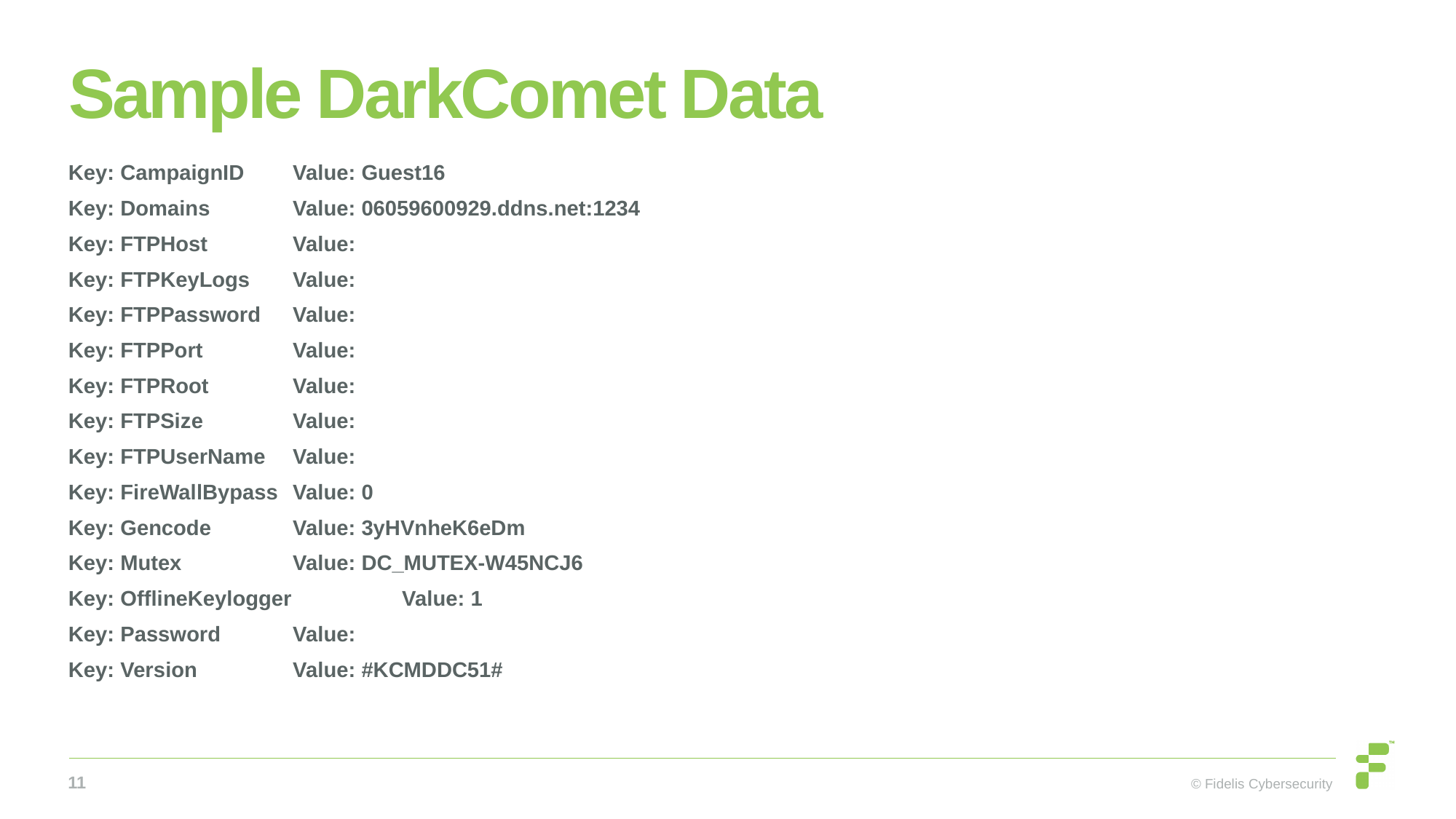

# Sample DarkComet Data
Key: CampaignID	 Value: Guest16
Key: Domains	 Value: 06059600929.ddns.net:1234
Key: FTPHost	 Value:
Key: FTPKeyLogs	 Value:
Key: FTPPassword	 Value:
Key: FTPPort	 Value:
Key: FTPRoot	 Value:
Key: FTPSize	 Value:
Key: FTPUserName	 Value:
Key: FireWallBypass	 Value: 0
Key: Gencode	 Value: 3yHVnheK6eDm
Key: Mutex	 Value: DC_MUTEX-W45NCJ6
Key: OfflineKeylogger	 Value: 1
Key: Password	 Value:
Key: Version	 Value: #KCMDDC51#

11